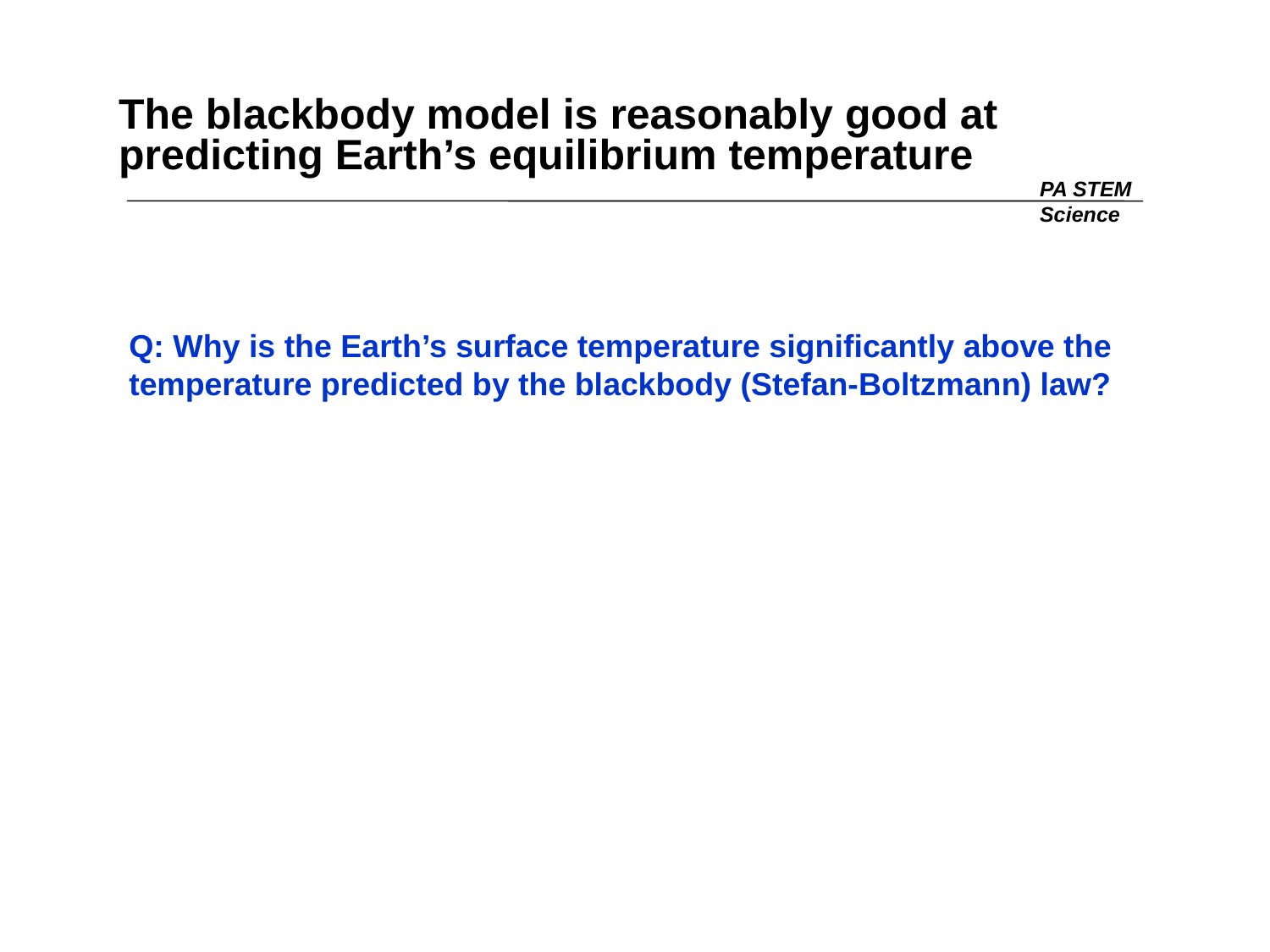

# The blackbody model is reasonably good at predicting Earth’s equilibrium temperature
PA STEM
Science

Q: Why is the Earth’s surface temperature significantly above the temperature predicted by the blackbody (Stefan-Boltzmann) law?